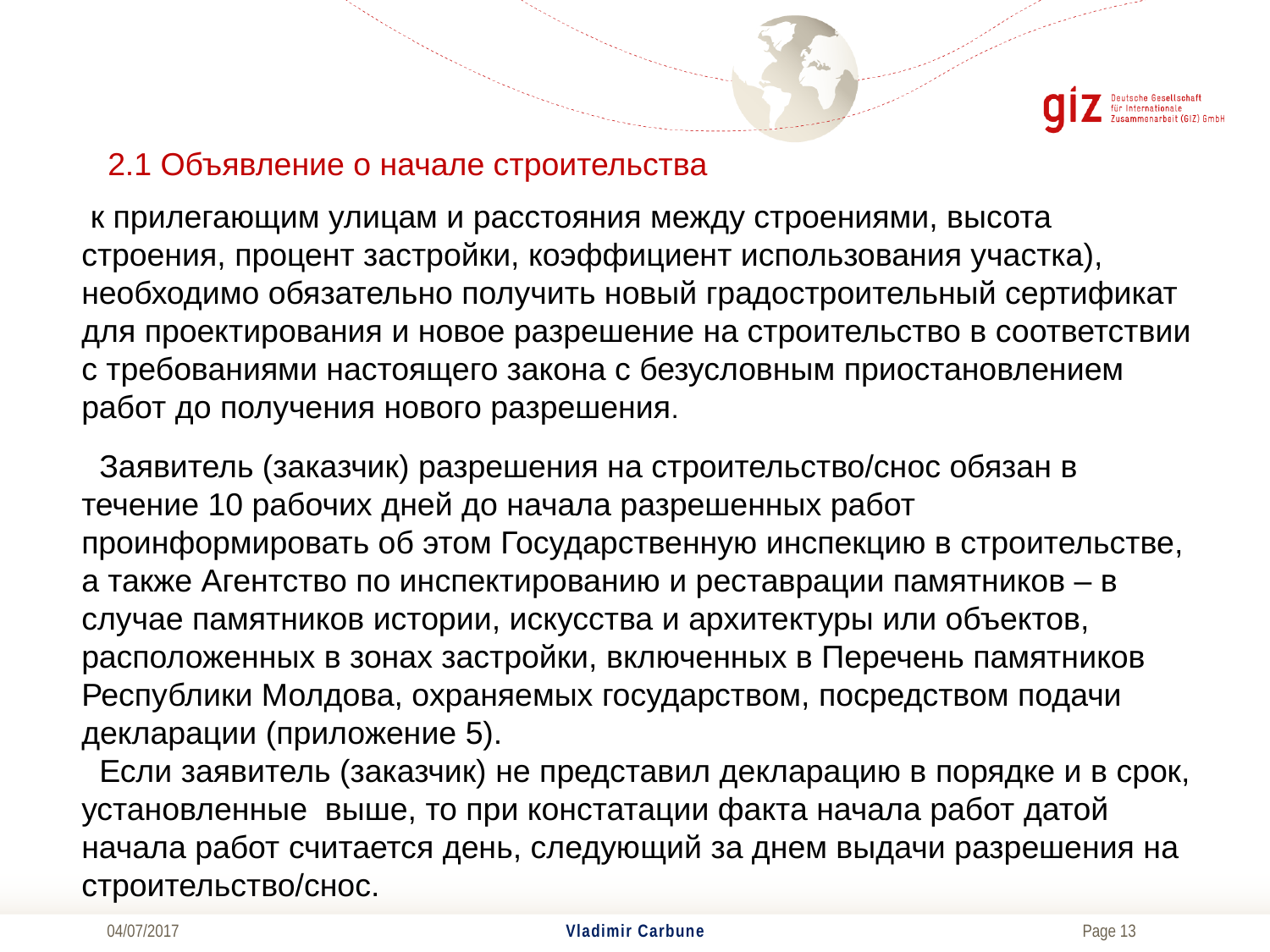

# 2.1 Объявление о начале строительства
 к прилегающим улицам и расстояния между строениями, высота строения, процент застройки, коэффициент использования участка), необходимо обязательно получить новый градостроительный сертификат для проектирования и новое разрешение на строительство в соответствии с требованиями настоящего закона с безусловным приостановлением работ до получения нового разрешения.
  Заявитель (заказчик) разрешения на строительство/снос обязан в течение 10 рабочих дней до начала разрешенных работ проинформировать об этом Государственную инспекцию в строительстве, а также Агентство по инспектированию и реставрации памятников – в случае памятников истории, искусства и архитектуры или объектов, расположенных в зонах застройки, включенных в Перечень памятников Республики Молдова, охраняемых государством, посредством подачи декларации (приложение 5).
  Если заявитель (заказчик) не представил декларацию в порядке и в срок, установленные  выше, то при констатации факта начала работ датой начала работ считается день, следующий за днем выдачи разрешения на строительство/снос.
04/07/2017
Vladimir Carbune